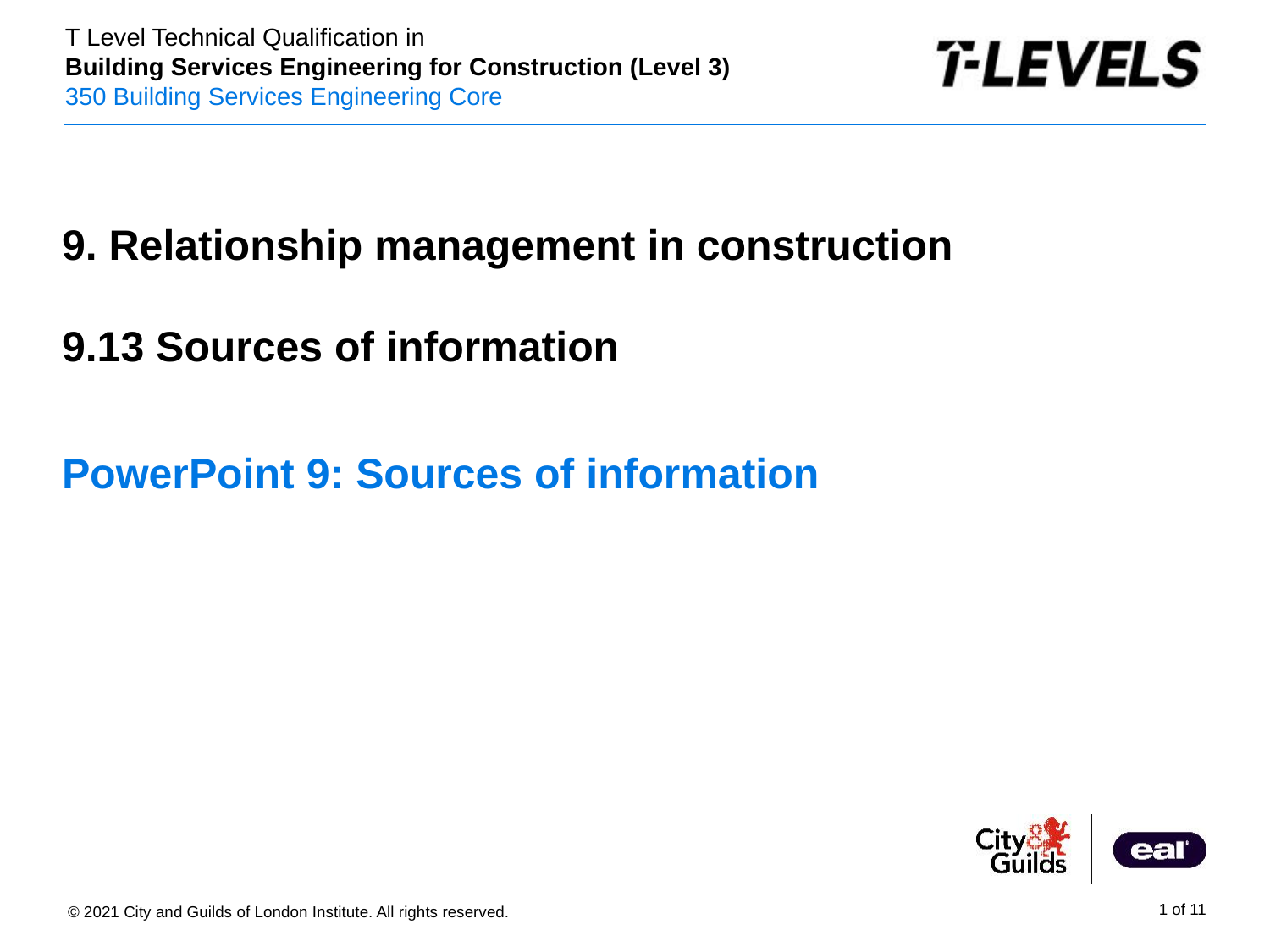

PowerPoint presentation
9. Relationship management in construction

9.13 Sources of information
# PowerPoint 9: Sources of information